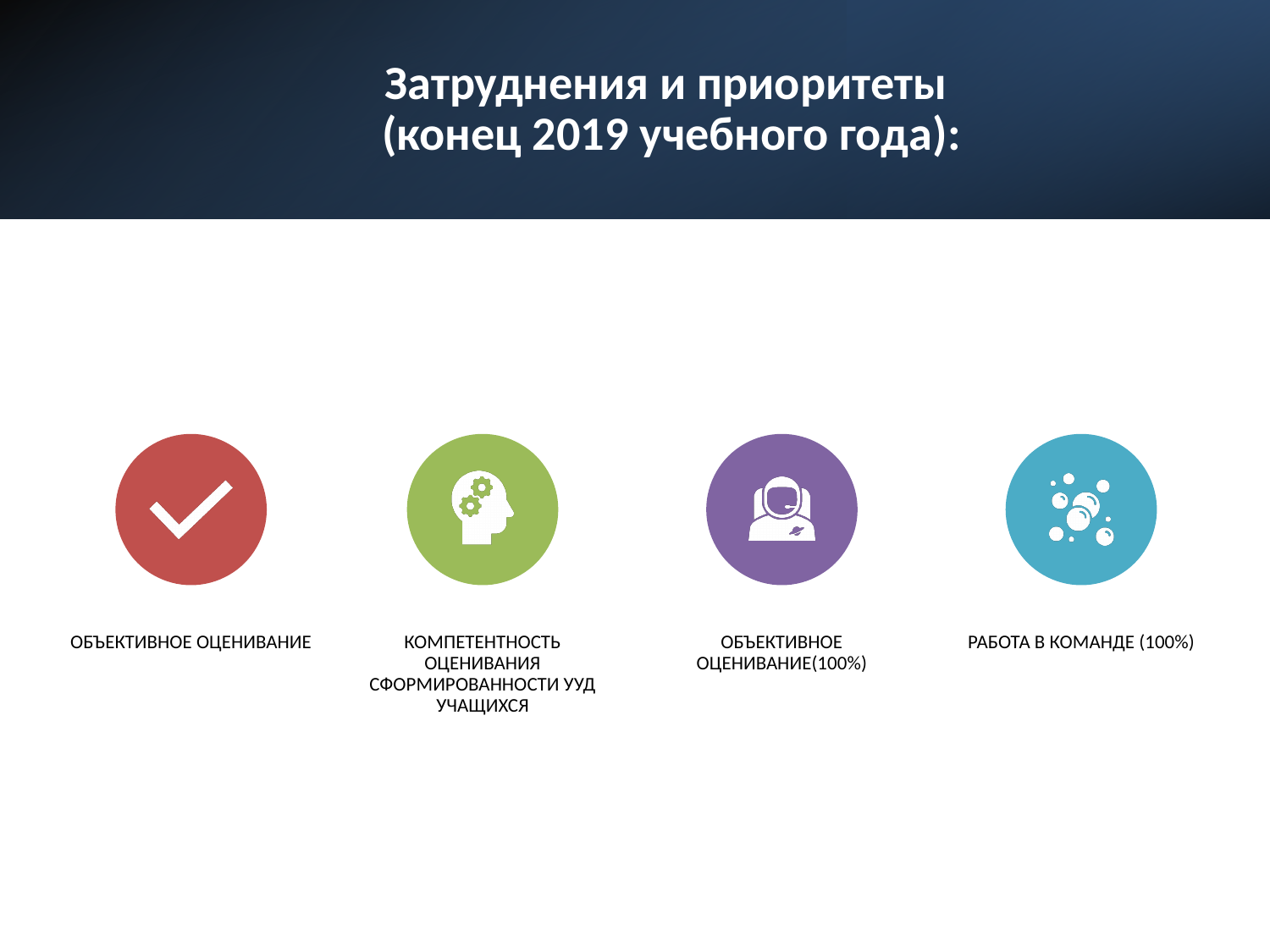

# Затруднения и приоритеты (конец 2019 учебного года):
Объективное оценивание
Компетентность оценивания сформированности УУД учащихся
Объективное оценивание(100%)

Работа в команде (100%)